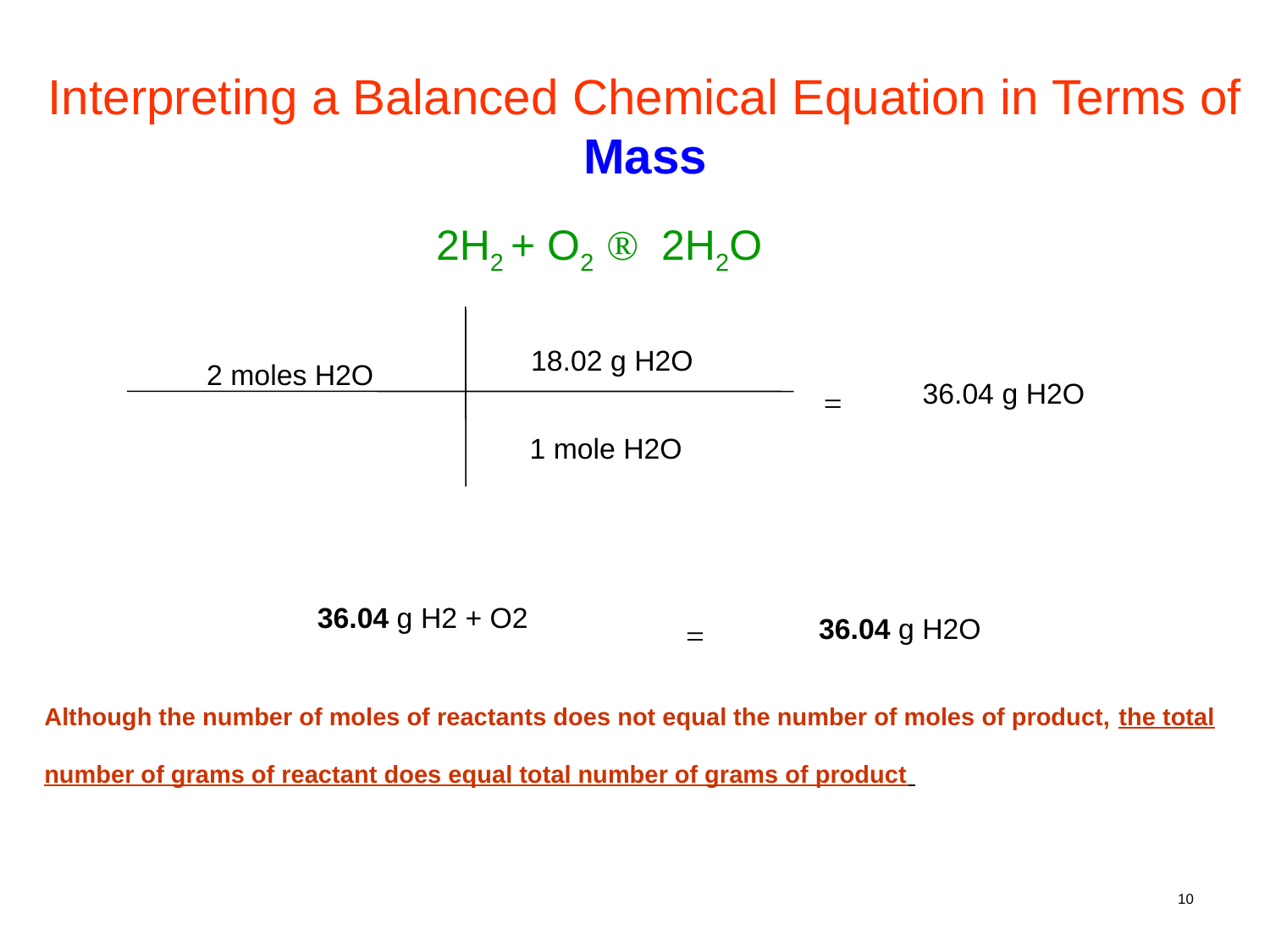

# Interpreting a Balanced Chemical Equation in Terms of Mass
2H2 + O2 → 2H2O
18.02 g H2O

2 moles H2O
36.04 g H2O
=

1 mole H2O
36.04 g H2 + O2
=
36.04 g H2O
Although the number of moles of reactants does not equal the number of moles of product, the total number of grams of reactant does equal total number of grams of product
10